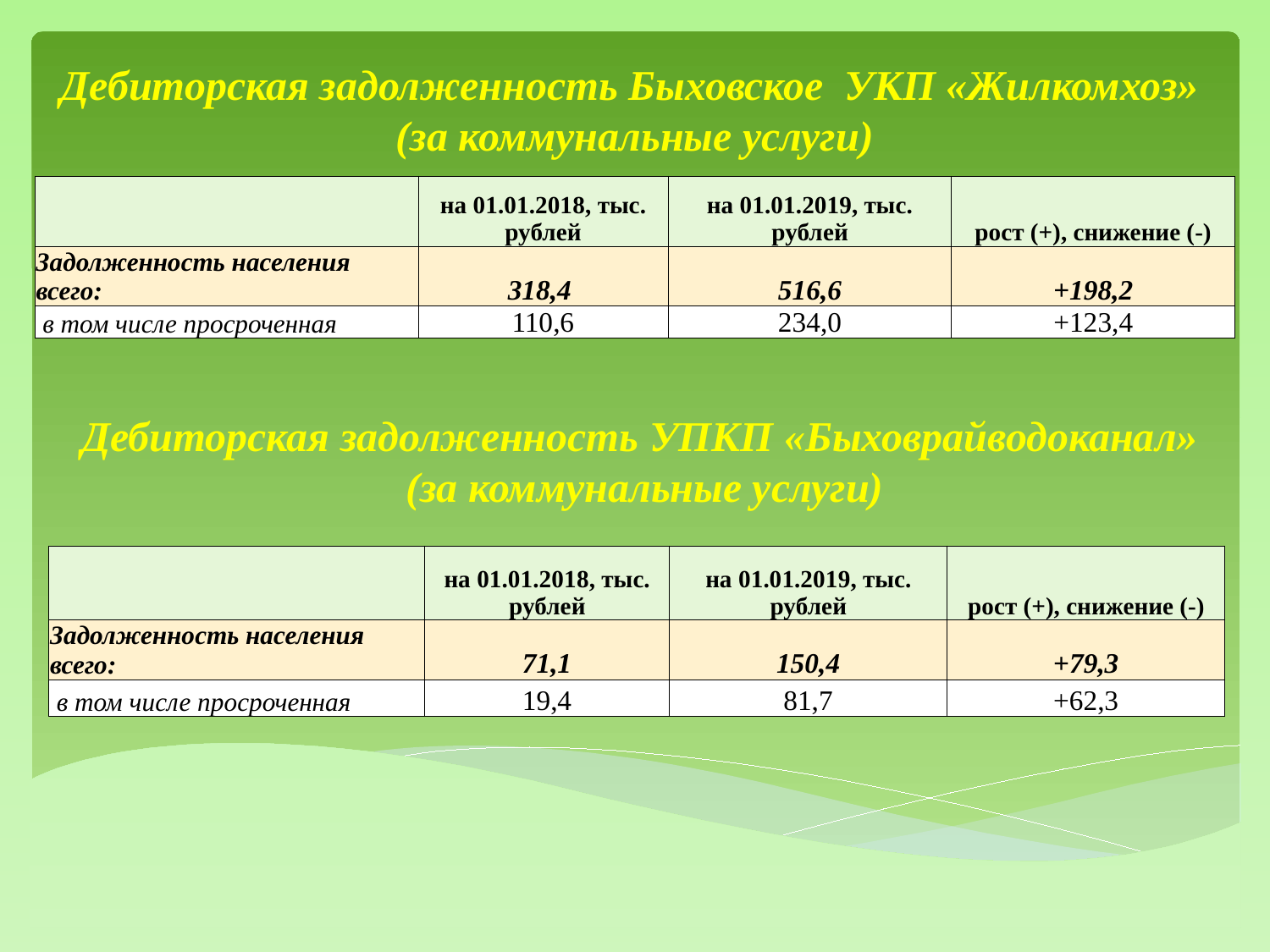

# Дебиторская задолженность Быховское  УКП «Жилкомхоз» (за коммунальные услуги)
|  | на 01.01.2018, тыс. рублей | на 01.01.2019, тыс. рублей | рост (+), снижение (-) |
| --- | --- | --- | --- |
| Задолженность населения всего: | 318,4 | 516,6 | +198,2 |
| в том числе просроченная | 110,6 | 234,0 | +123,4 |
Дебиторская задолженность УПКП «Быховрайводоканал»
(за коммунальные услуги)
|  | на 01.01.2018, тыс. рублей | на 01.01.2019, тыс. рублей | рост (+), снижение (-) |
| --- | --- | --- | --- |
| Задолженность населения всего: | 71,1 | 150,4 | +79,3 |
| в том числе просроченная | 19,4 | 81,7 | +62,3 |